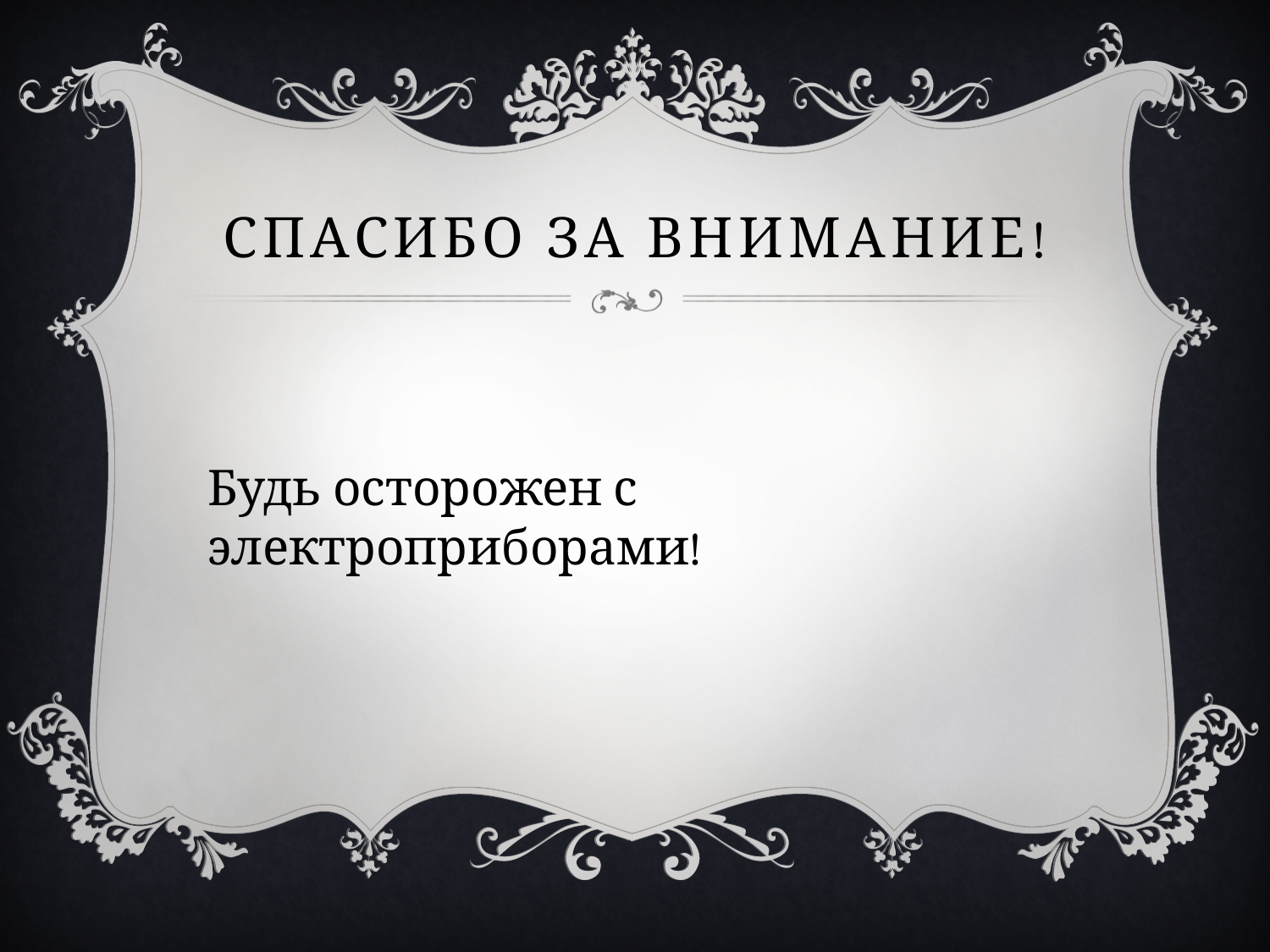

# Спасибо за внимание!
Будь осторожен с электроприборами!